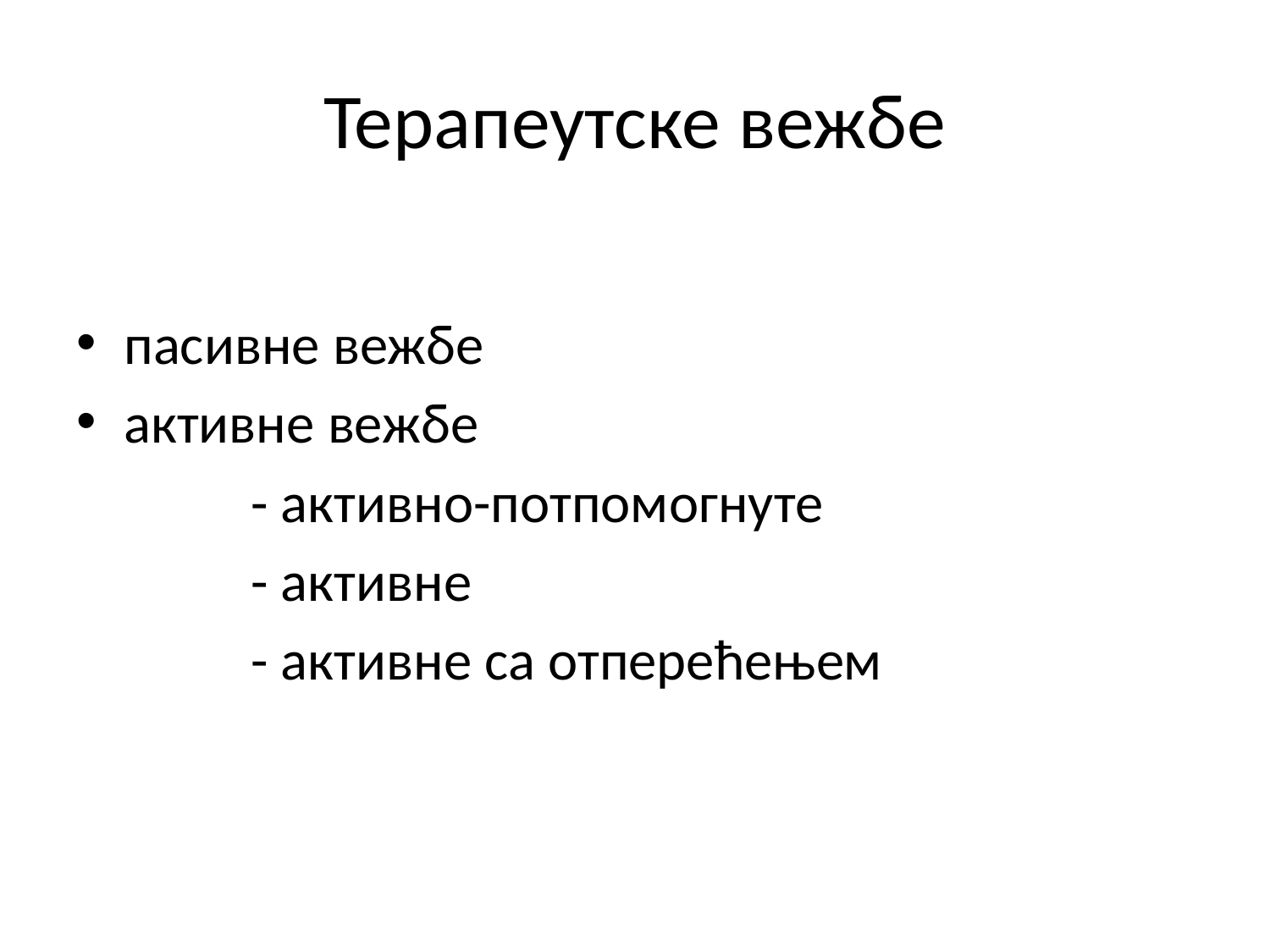

# Терапеутске вежбе

пасивне вежбе
активне вежбе
		- активно-потпомогнуте
		- активне
		- активне са отперећењем